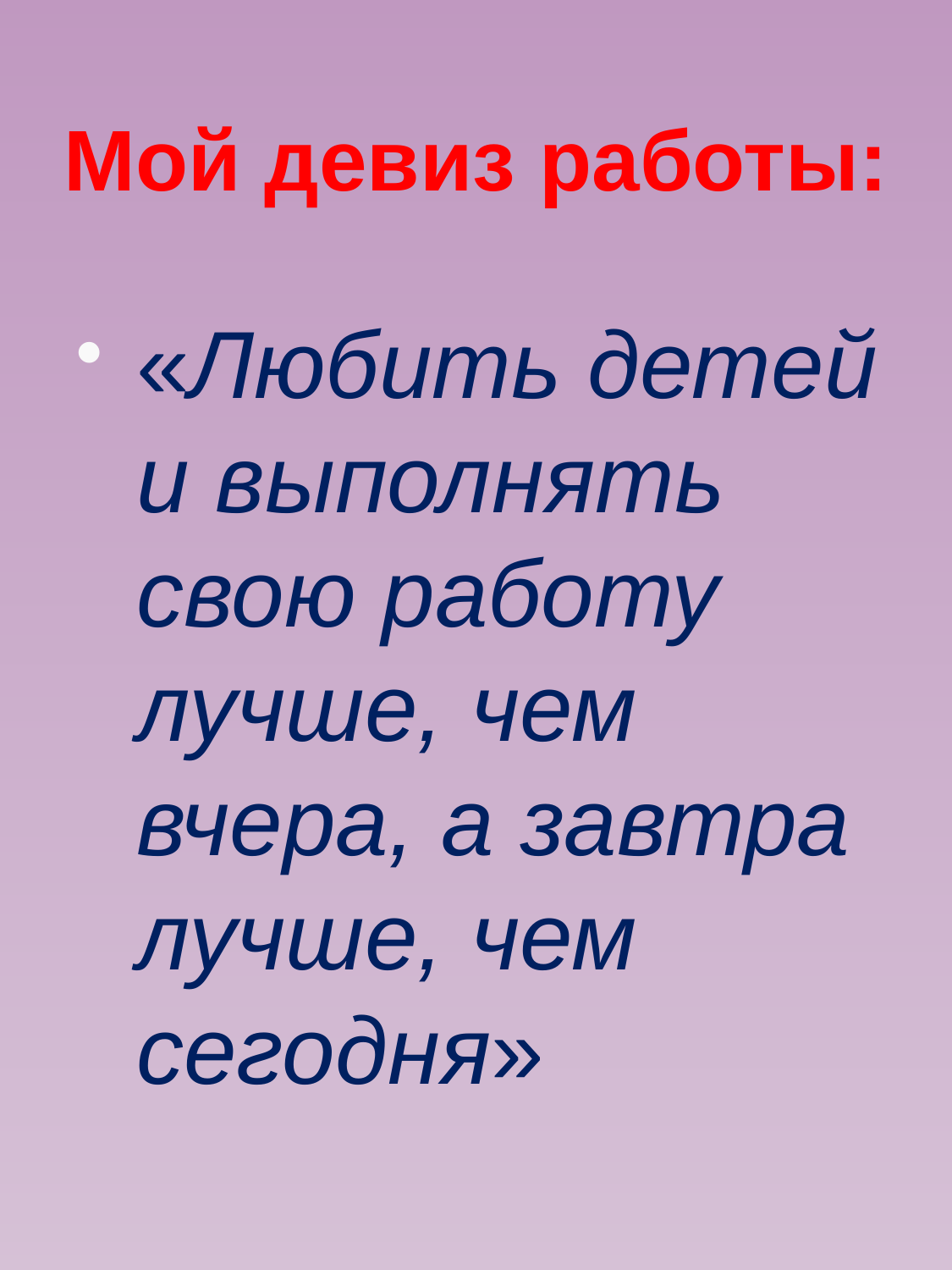

# Мой девиз работы:
«Любить детей и выполнять свою работу лучше, чем вчера, а завтра лучше, чем сегодня»